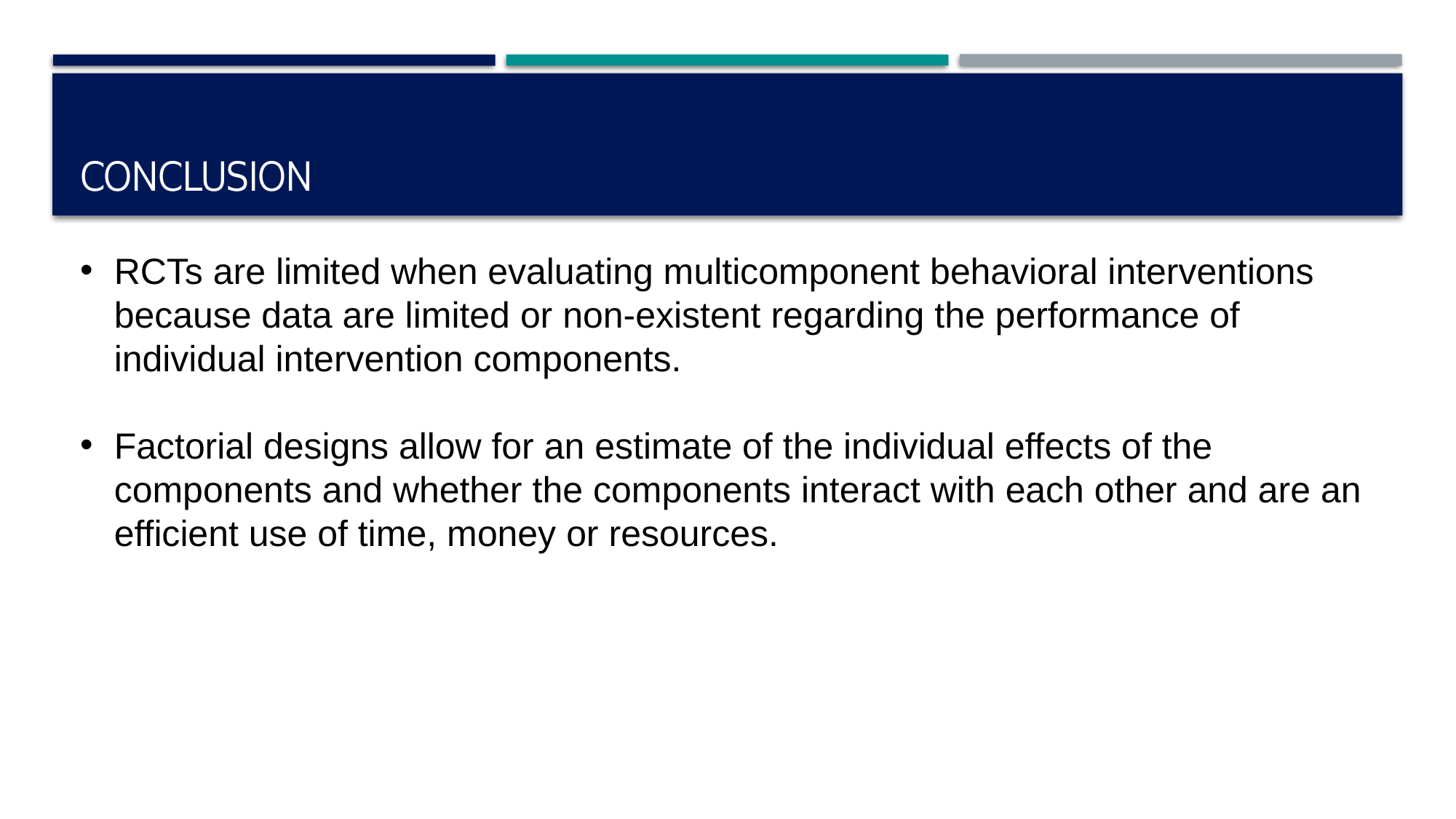

# conclusion
RCTs are limited when evaluating multicomponent behavioral interventions because data are limited or non-existent regarding the performance of individual intervention components.

Factorial designs allow for an estimate of the individual effects of the components and whether the components interact with each other and are an efficient use of time, money or resources.